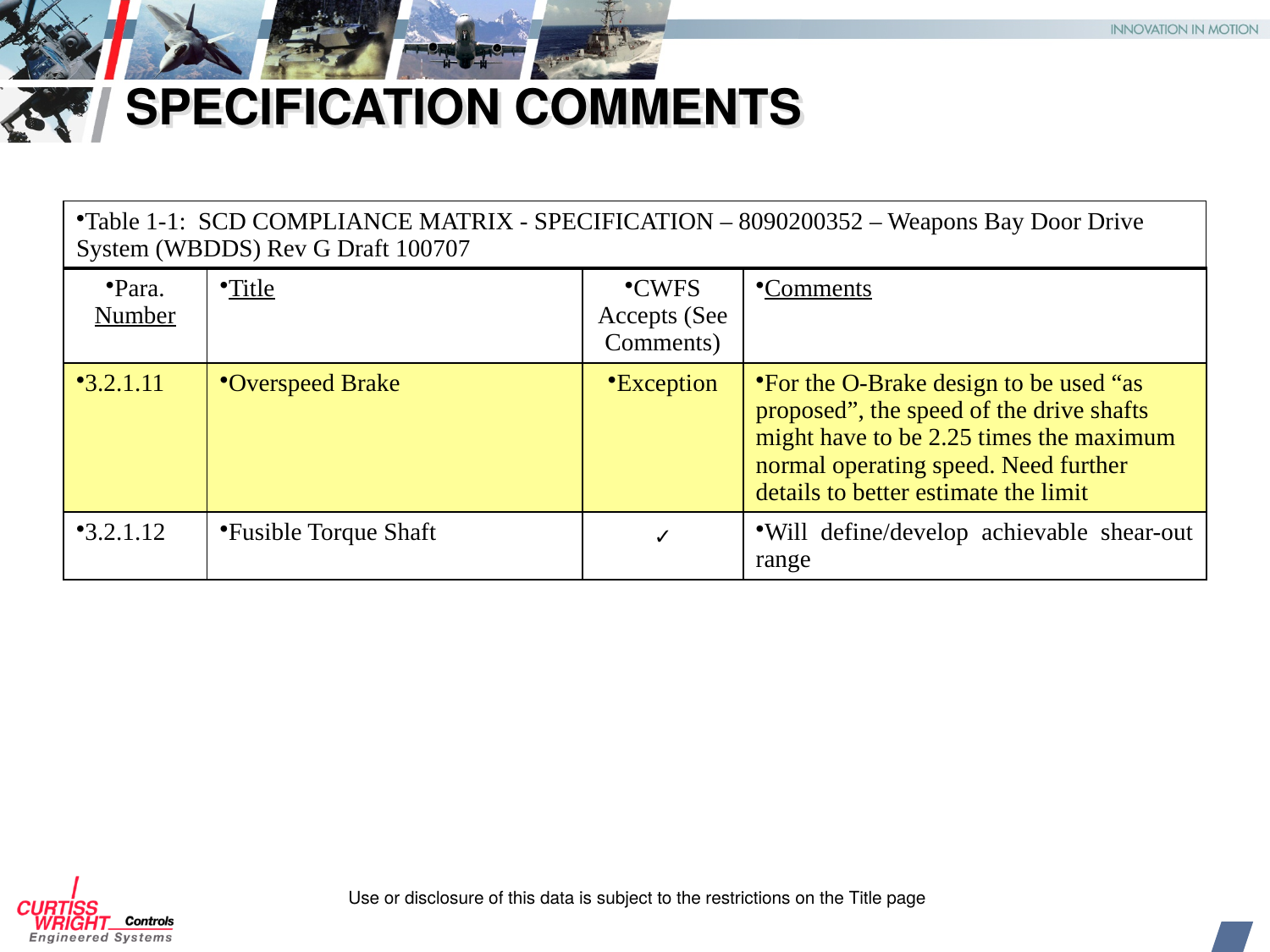

# SPECIFICATION COMMENTS
| Table 1-1: SCD COMPLIANCE MATRIX - SPECIFICATION – 8090200352 – Weapons Bay Door Drive System (WBDDS) Rev G Draft 100707 |  |  |  |
| --- | --- | --- | --- |
| Para. Number | Title | CWFS Accepts (See Comments) | Comments |
| 3.2.1.11 | Overspeed Brake | Exception | For the O-Brake design to be used “as proposed”, the speed of the drive shafts might have to be 2.25 times the maximum normal operating speed. Need further details to better estimate the limit |
| 3.2.1.12 | Fusible Torque Shaft | ✓ | Will define/develop achievable shear-out range |
3